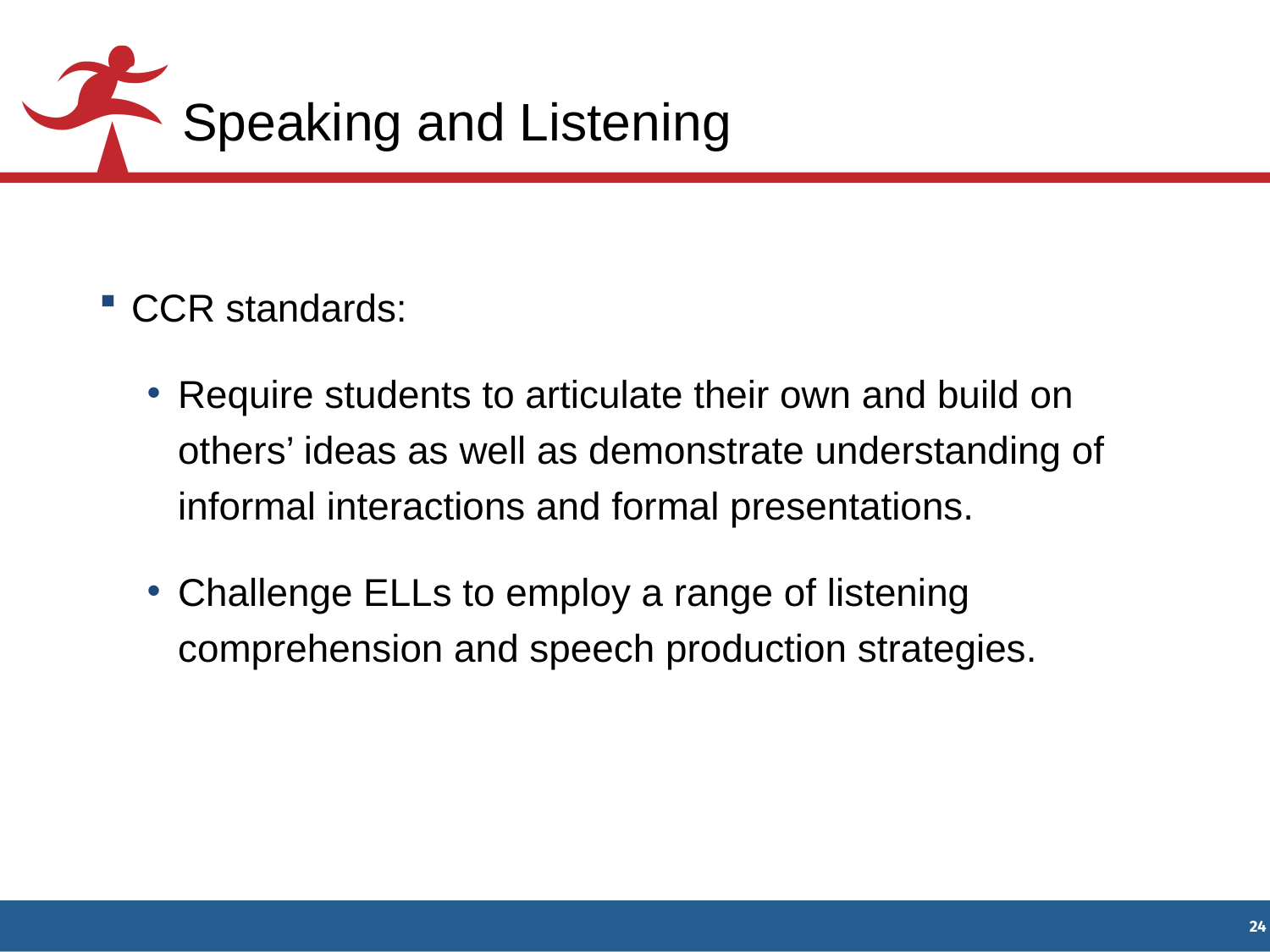

# Speaking and Listening
CCR standards:
Require students to articulate their own and build on others’ ideas as well as demonstrate understanding of informal interactions and formal presentations.
Challenge ELLs to employ a range of listening comprehension and speech production strategies.